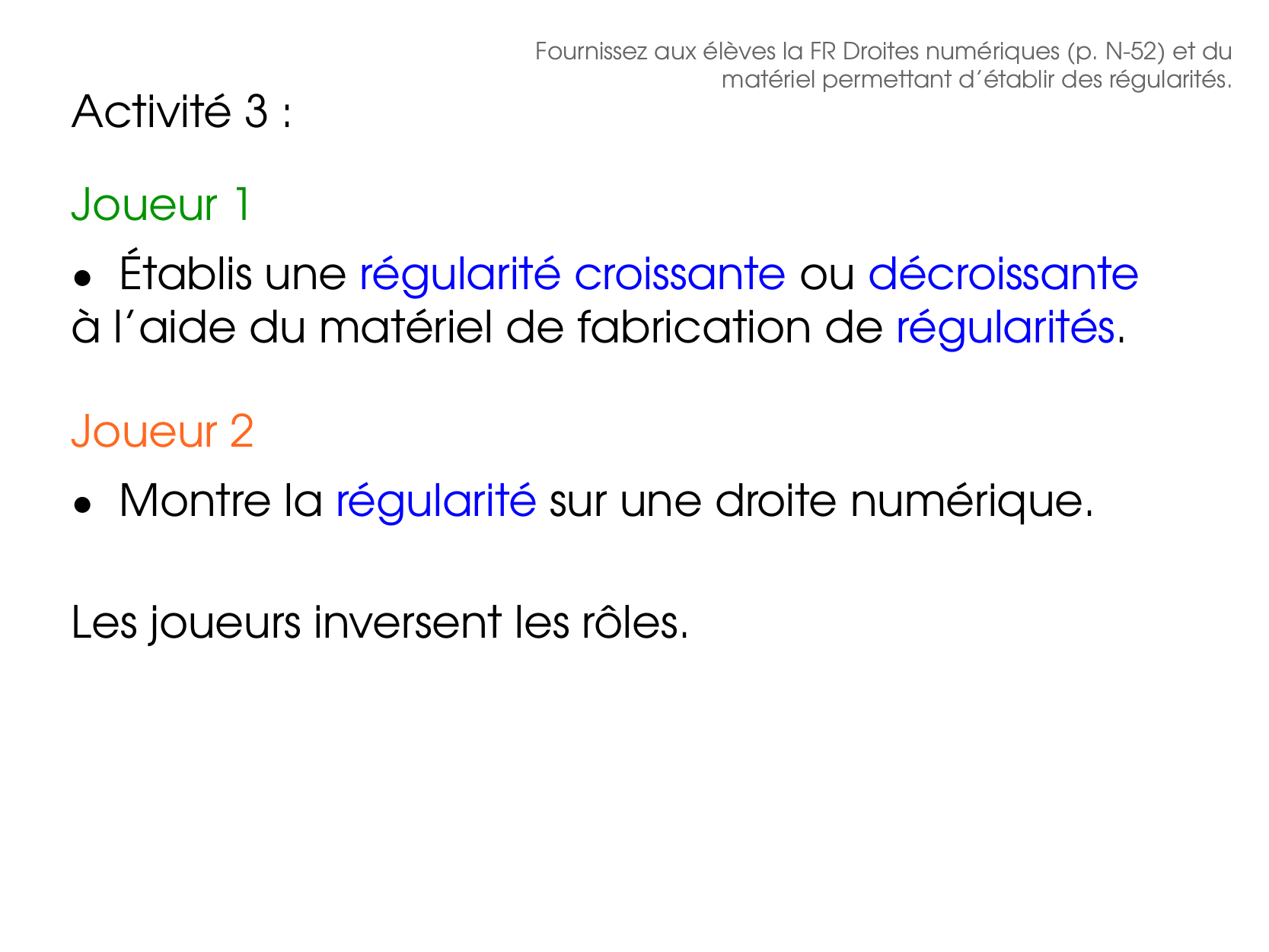

Fournissez aux élèves la FR Droites numériques (p. N-52) et du matériel permettant d’établir des régularités.
Activité 3 :
Joueur 1
•  Établis une régularité croissante ou décroissante
à l’aide du matériel de fabrication de régularités.

Joueur 2
•  Montre la régularité sur une droite numérique.

Les joueurs inversent les rôles.